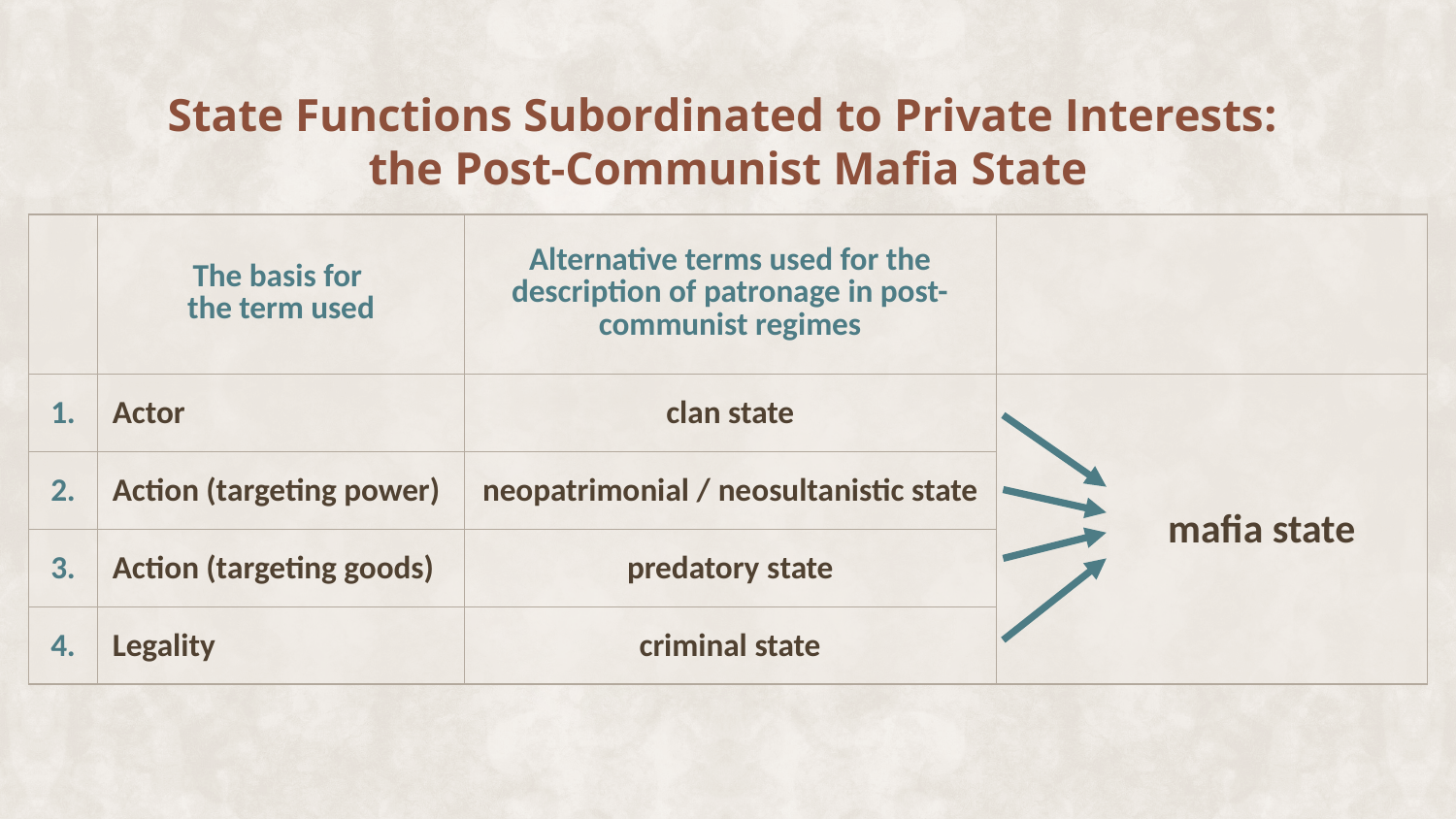

State Functions Subordinated to Private Interests:
the Post-Communist Mafia State
|  | The basis for the term used | Alternative terms used for the description of patronage in post-communist regimes |  |
| --- | --- | --- | --- |
| 1. | Actor | clan state | mafia state |
| 2. | Action (targeting power) | neopatrimonial / neosultanistic state |  |
| 3. | Action (targeting goods) | predatory state |  |
| 4. | Legality | criminal state |  |